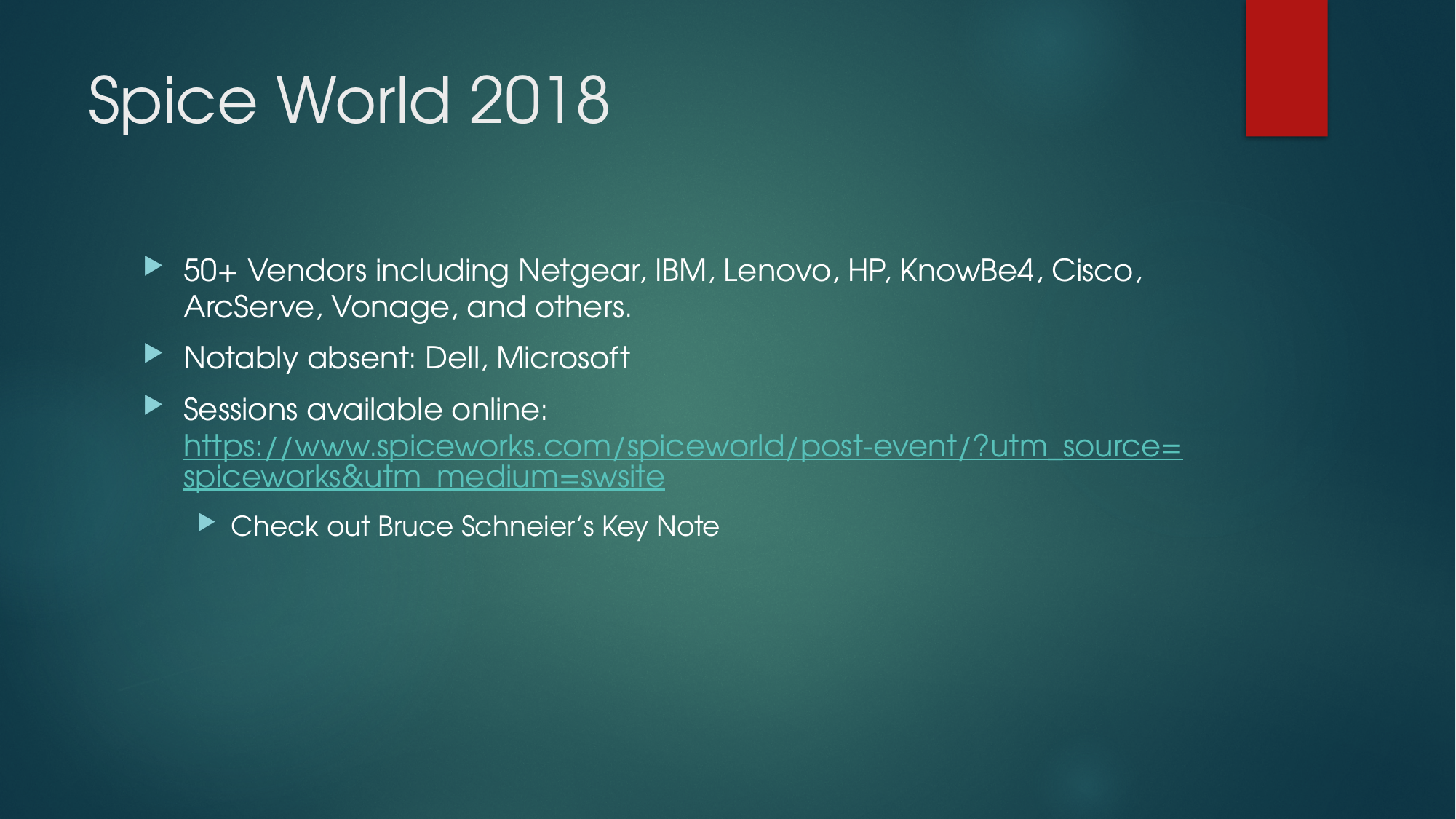

# Spice World 2018
50+ Vendors including Netgear, IBM, Lenovo, HP, KnowBe4, Cisco, ArcServe, Vonage, and others.
Notably absent: Dell, Microsoft
Sessions available online: https://www.spiceworks.com/spiceworld/post-event/?utm_source=spiceworks&utm_medium=swsite
Check out Bruce Schneier’s Key Note